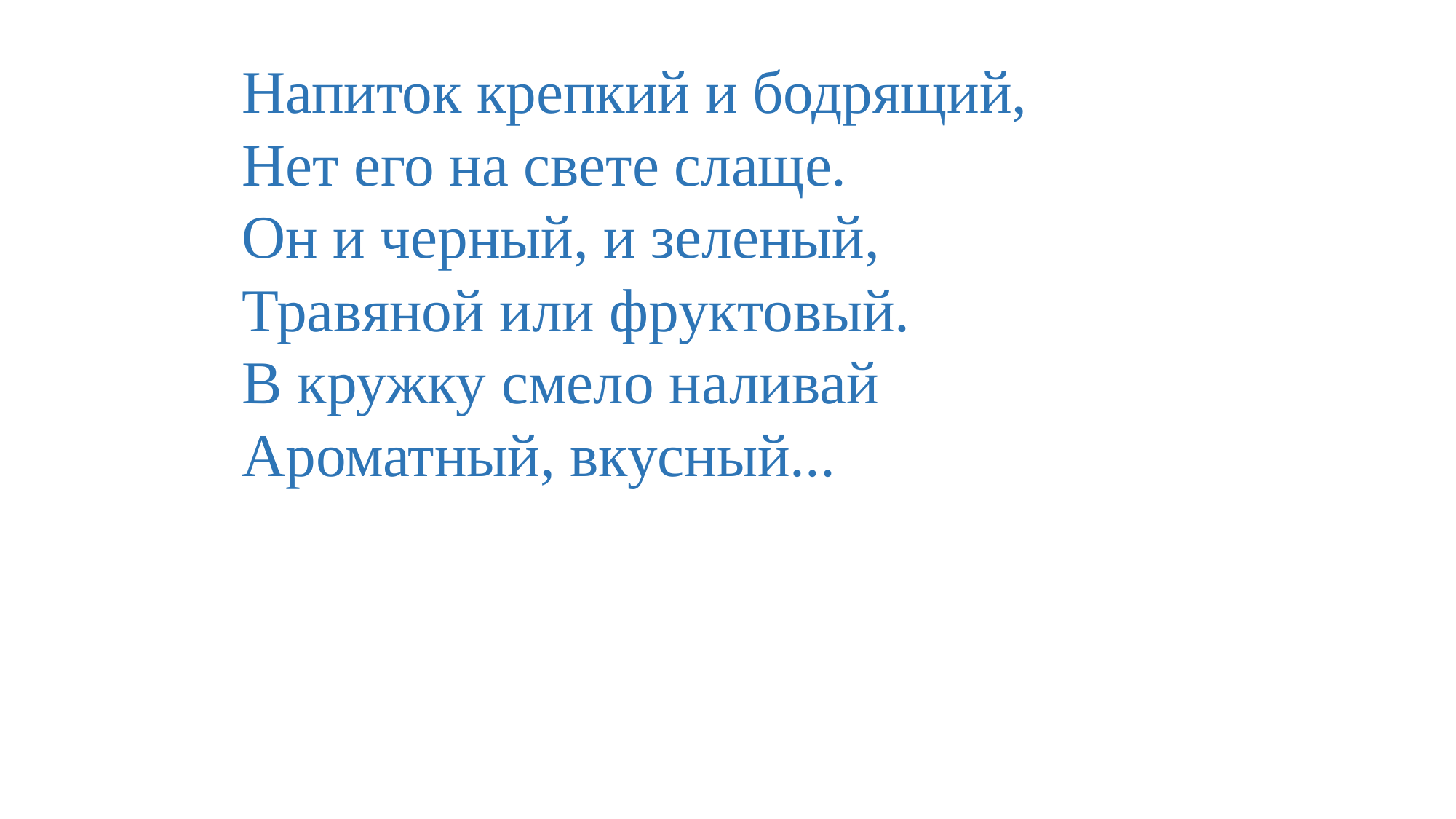

Напиток крепкий и бодрящий,
Нет его на свете слаще.
Он и черный, и зеленый,
Травяной или фруктовый.
В кружку смело наливай
Ароматный, вкусный...